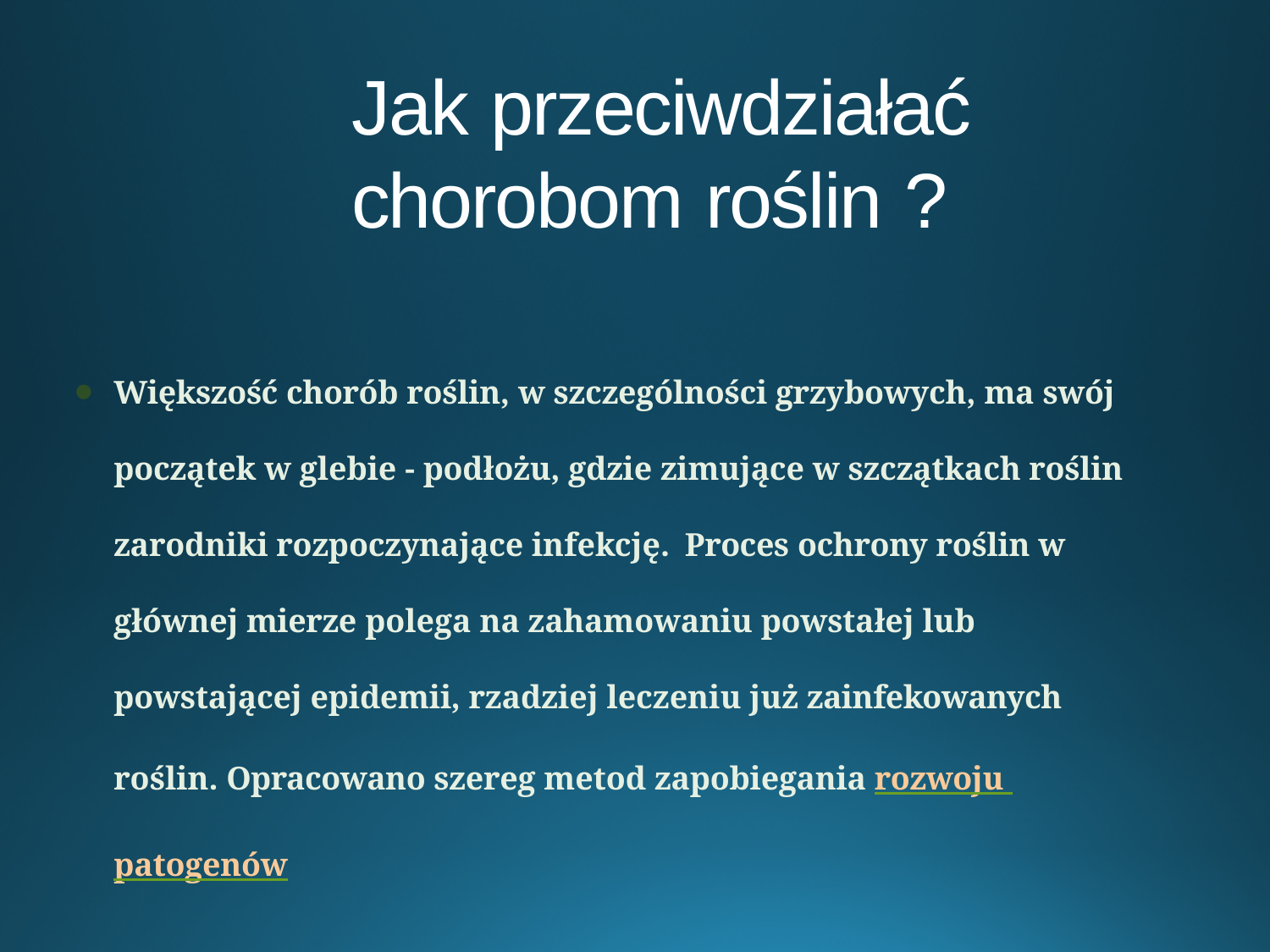

# Jak przeciwdziałać chorobom roślin ?
Większość chorób roślin, w szczególności grzybowych, ma swój
początek w glebie - podłożu, gdzie zimujące w szczątkach roślin
zarodniki rozpoczynające infekcję. Proces ochrony roślin w głównej mierze polega na zahamowaniu powstałej lub powstającej epidemii, rzadziej leczeniu już zainfekowanych roślin. Opracowano szereg metod zapobiegania rozwoju patogenów